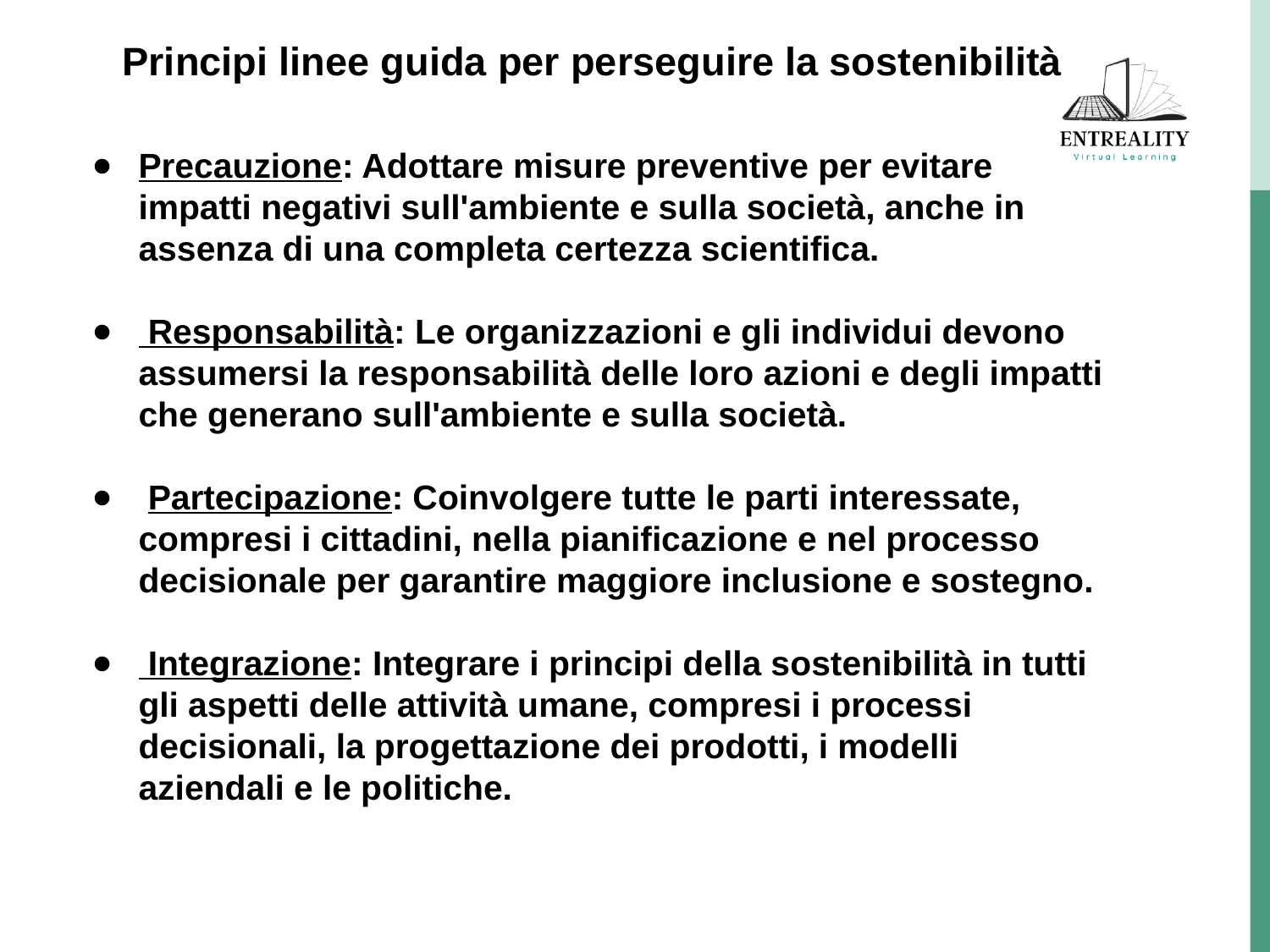

Principi linee guida per perseguire la sostenibilità

Precauzione: Adottare misure preventive per evitare impatti negativi sull'ambiente e sulla società, anche in assenza di una completa certezza scientifica.
 Responsabilità: Le organizzazioni e gli individui devono assumersi la responsabilità delle loro azioni e degli impatti che generano sull'ambiente e sulla società.
 Partecipazione: Coinvolgere tutte le parti interessate, compresi i cittadini, nella pianificazione e nel processo decisionale per garantire maggiore inclusione e sostegno.
 Integrazione: Integrare i principi della sostenibilità in tutti gli aspetti delle attività umane, compresi i processi decisionali, la progettazione dei prodotti, i modelli aziendali e le politiche.